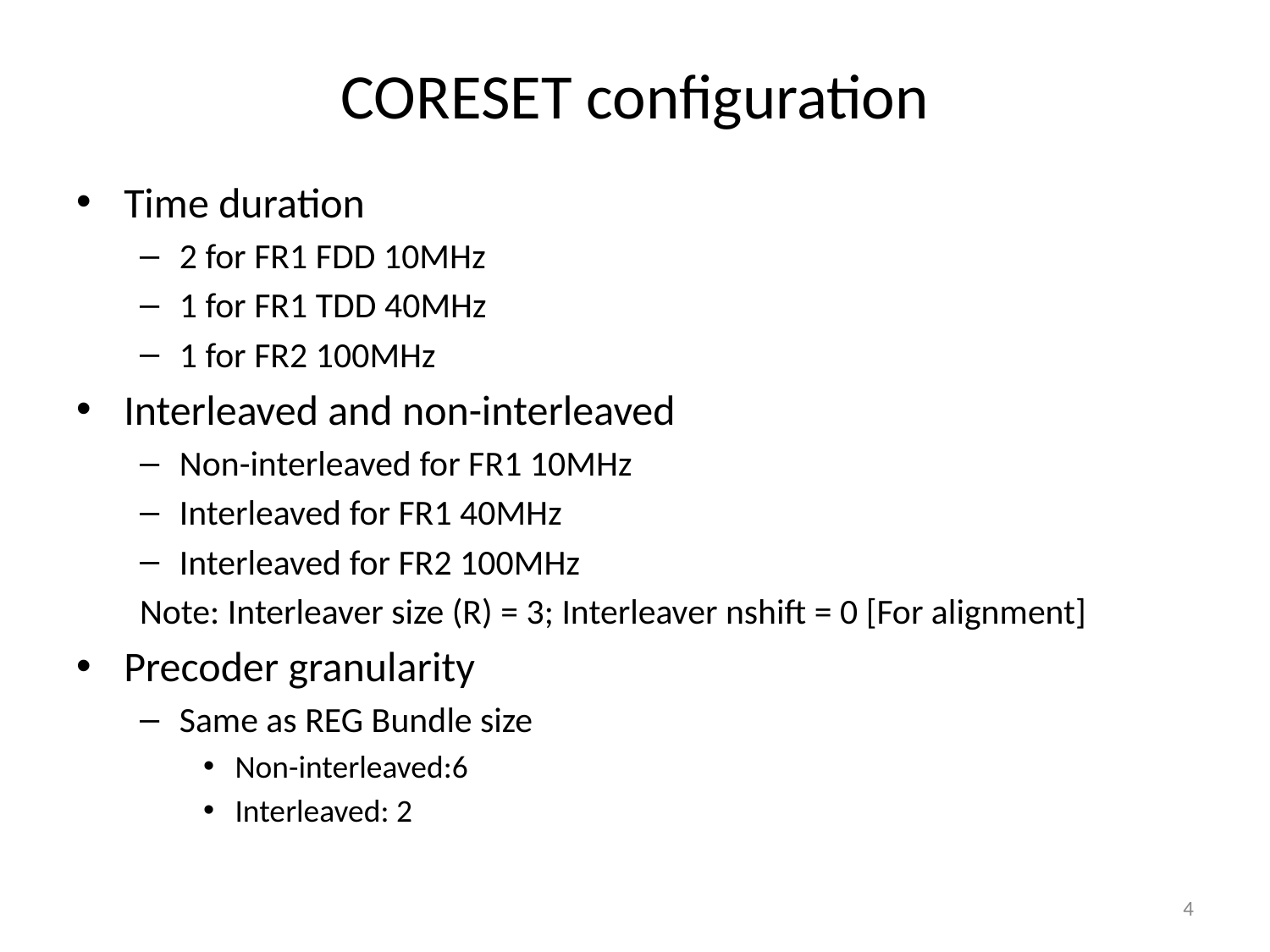

# CORESET configuration
Time duration
2 for FR1 FDD 10MHz
1 for FR1 TDD 40MHz
1 for FR2 100MHz
Interleaved and non-interleaved
Non-interleaved for FR1 10MHz
Interleaved for FR1 40MHz
Interleaved for FR2 100MHz
Note: Interleaver size (R) = 3; Interleaver nshift = 0 [For alignment]
Precoder granularity
Same as REG Bundle size
Non-interleaved:6
Interleaved: 2

4